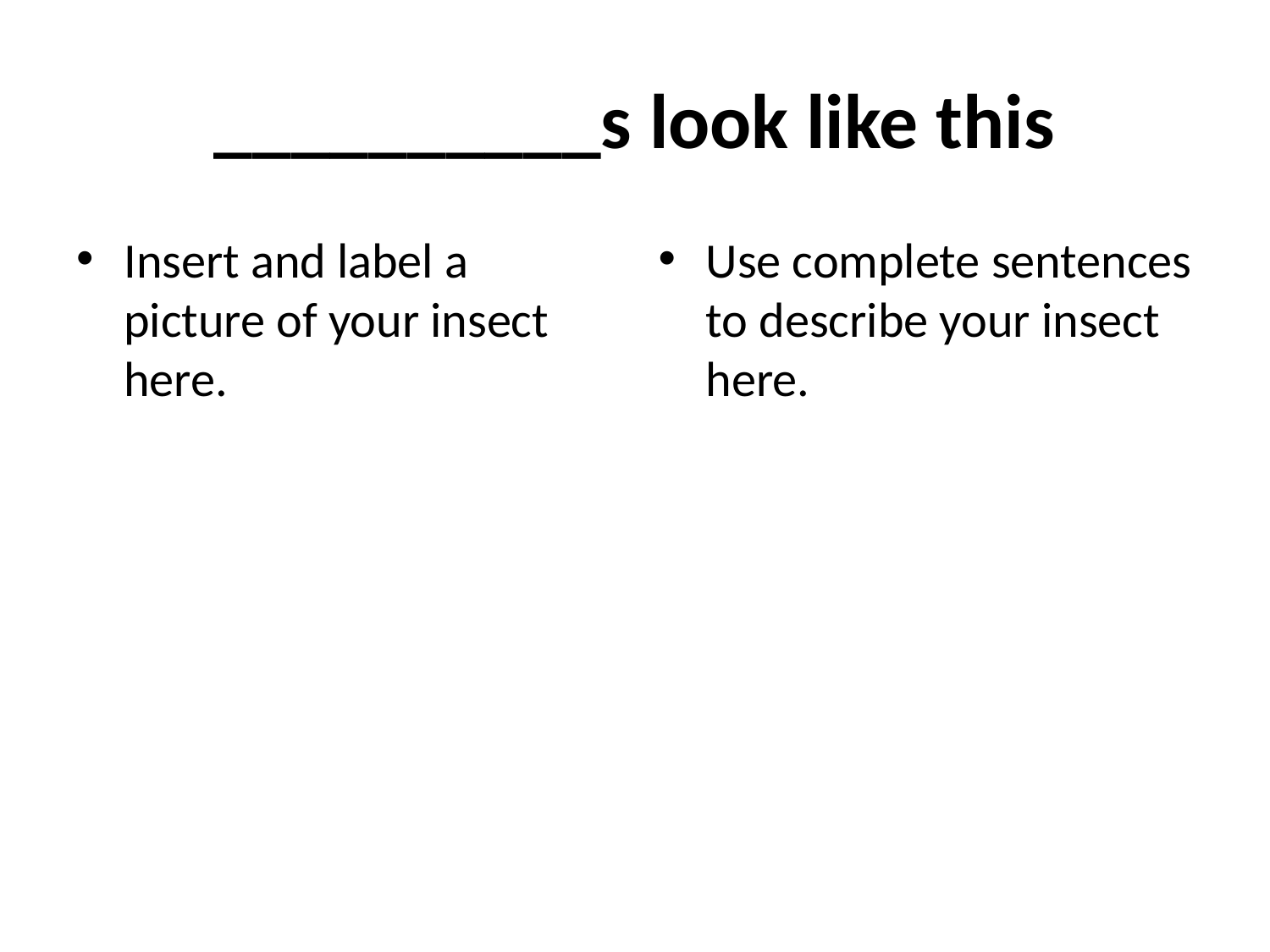

# __________s look like this
Insert and label a picture of your insect here.
Use complete sentences to describe your insect here.